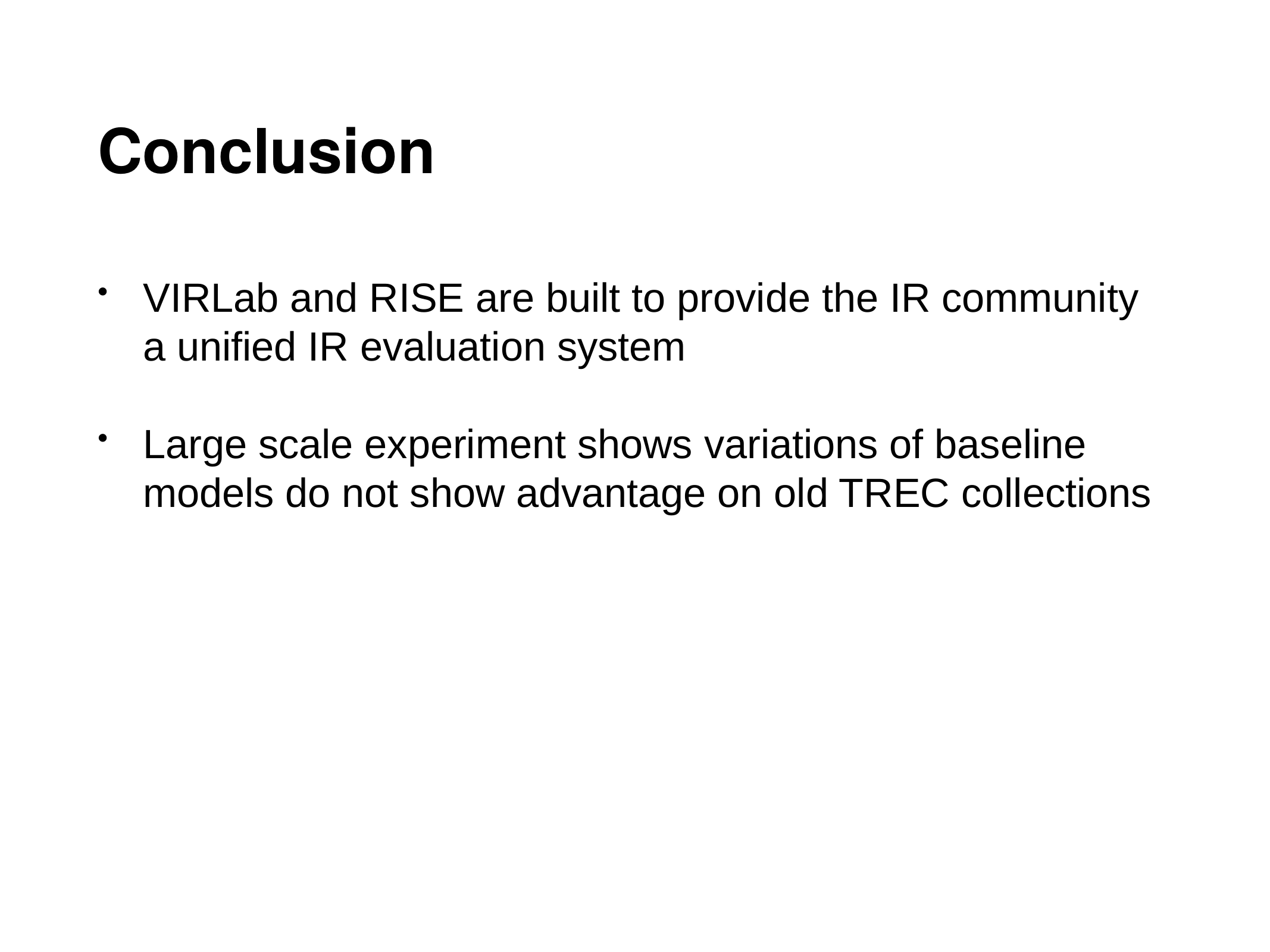

# Conclusion
VIRLab and RISE are built to provide the IR community a unified IR evaluation system
Large scale experiment shows variations of baseline models do not show advantage on old TREC collections
115